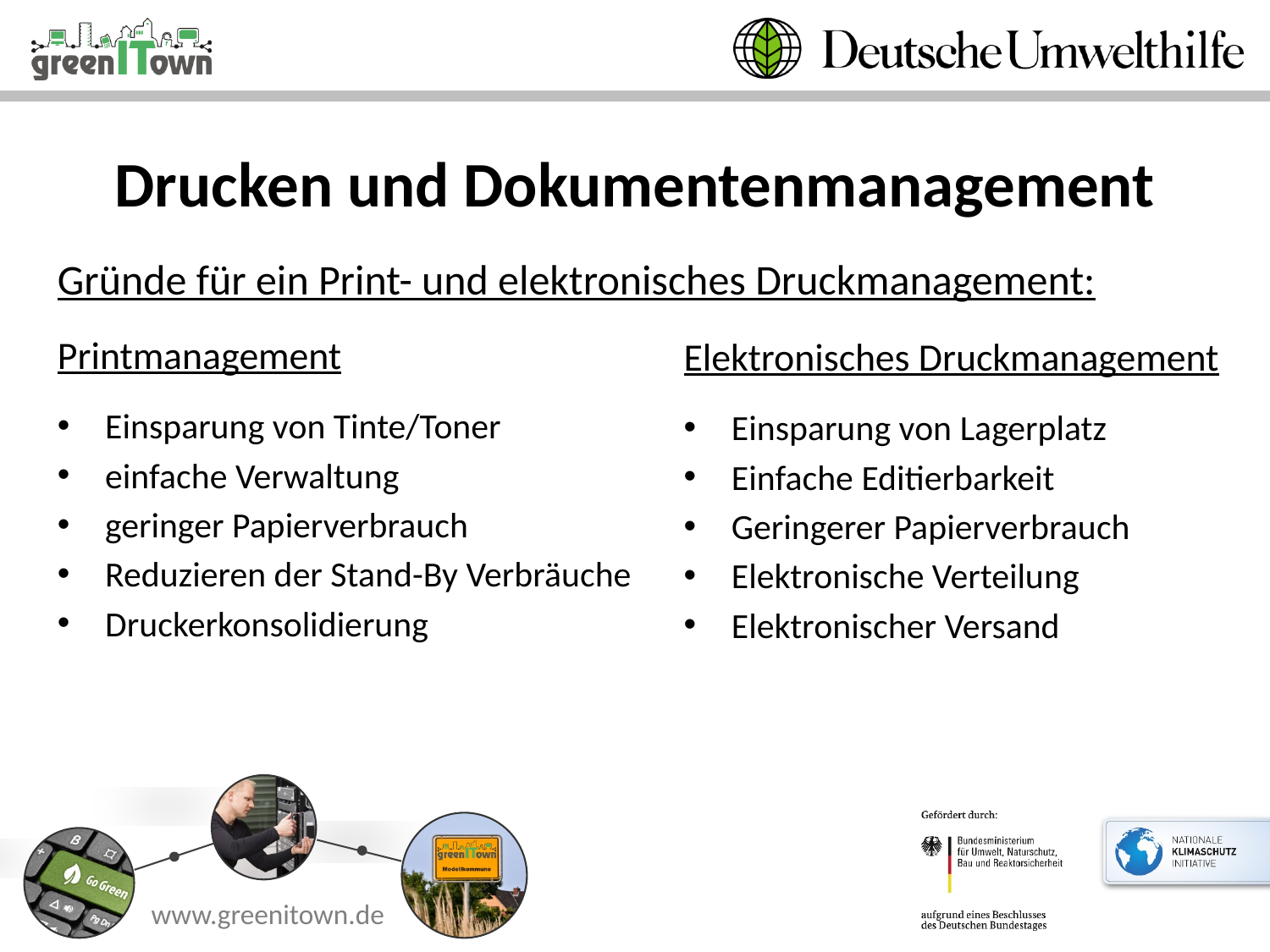

# Drucken und Dokumentenmanagement
Gründe für ein Print- und elektronisches Druckmanagement:

Printmanagement
	elektronisches Druckmanagement
Einsparung von Tinte/Toner		Einsparung von Lagerplatz
einfache Verwaltung			- einfache Editierbarkeit
geringer Papierverbrauch		- geringerer Papierverbrauch
Reduzieren der Stand-By Verbräuche	- elektronische Verteilung
Druckerkonsolidierung			- elektronischer Versand
Elektronisches Druckmanagement

Einsparung von Lagerplatz
Einfache Editierbarkeit
Geringerer Papierverbrauch
Elektronische Verteilung
Elektronischer Versand